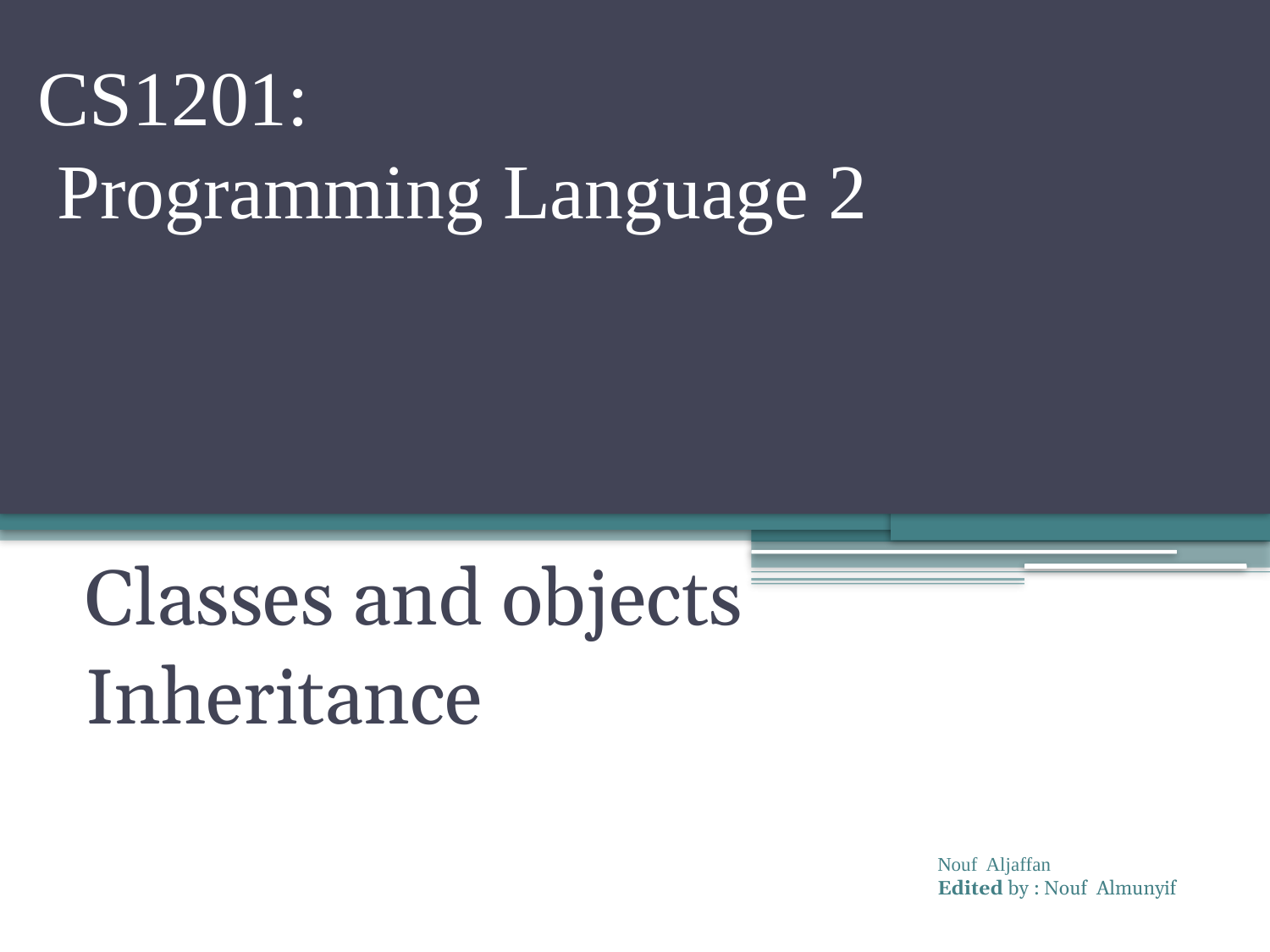

# CS1201: Programming Language 2
Classes and objects
Inheritance
Nouf  Aljaffan
Edited by : Nouf  Almunyif